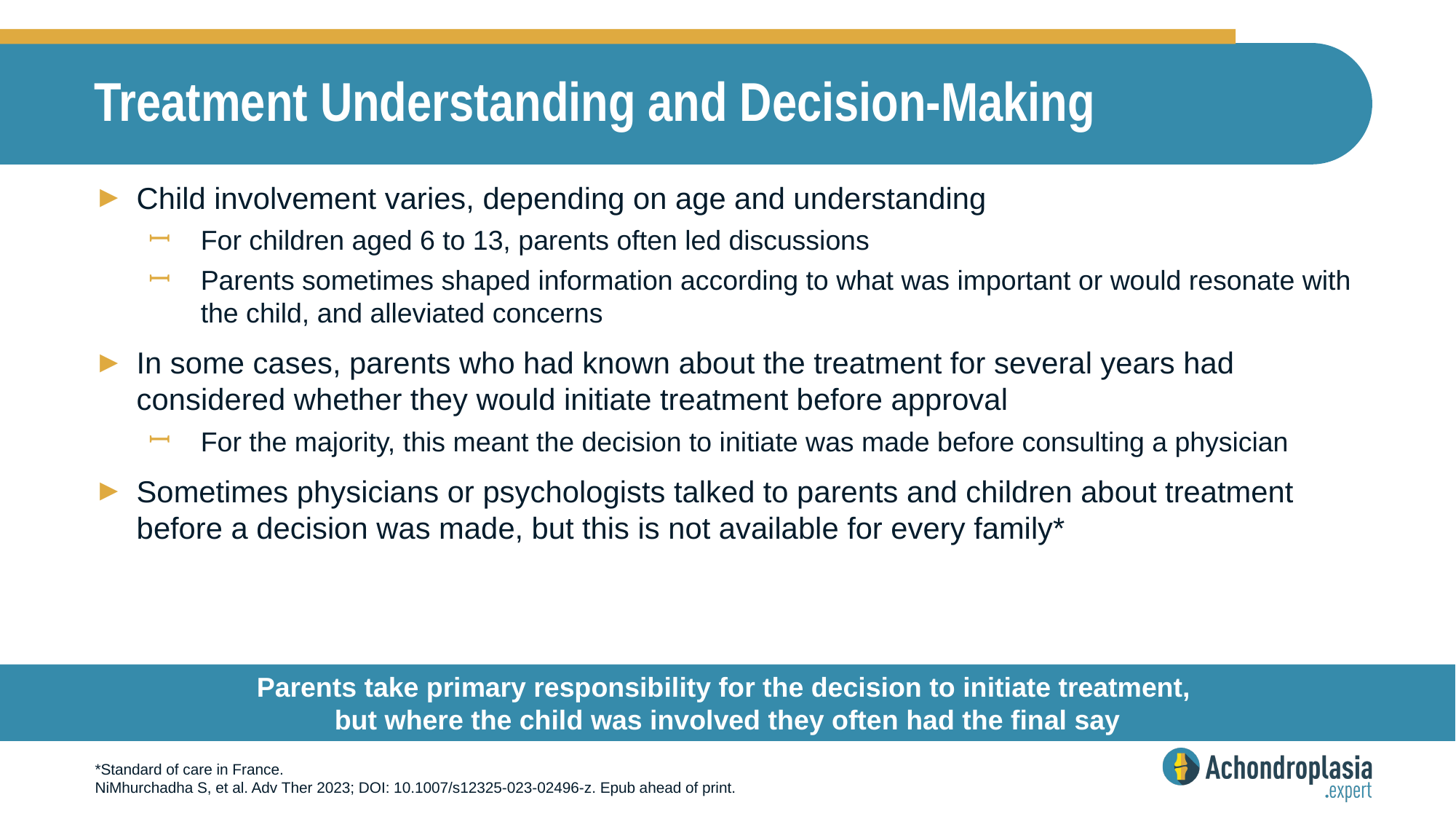

# Treatment Understanding and Decision-Making
Child involvement varies, depending on age and understanding
For children aged 6 to 13, parents often led discussions
Parents sometimes shaped information according to what was important or would resonate with the child, and alleviated concerns
In some cases, parents who had known about the treatment for several years had considered whether they would initiate treatment before approval
For the majority, this meant the decision to initiate was made before consulting a physician
Sometimes physicians or psychologists talked to parents and children about treatment before a decision was made, but this is not available for every family*
Parents take primary responsibility for the decision to initiate treatment,
but where the child was involved they often had the final say
*Standard of care in France.
NiMhurchadha S, et al. Adv Ther 2023; DOI: 10.1007/s12325-023-02496-z. Epub ahead of print.